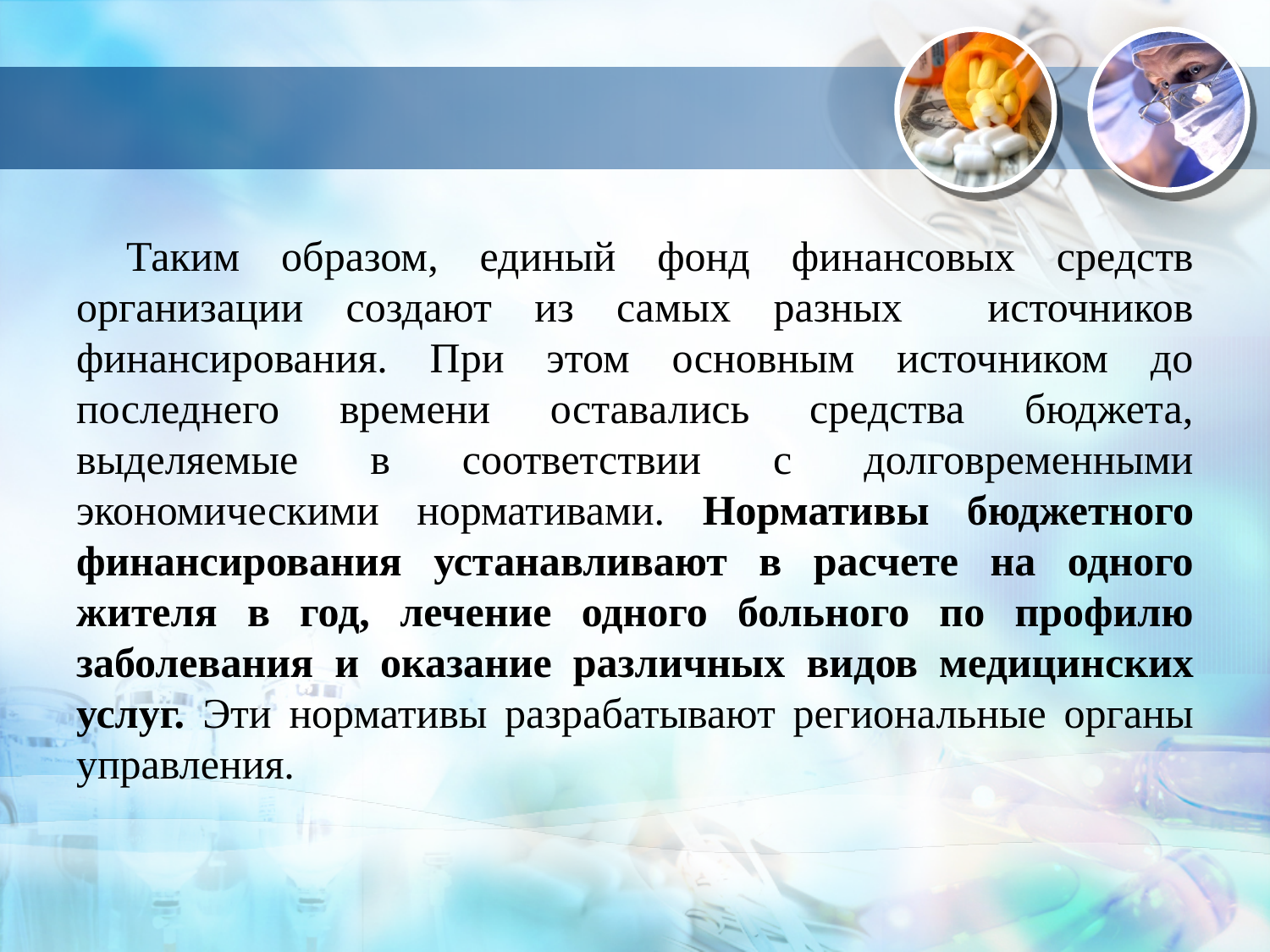

Таким образом, единый фонд финансовых средств организации создают из самых разных  источников финансирования. При этом основным источником до последнего времени оставались средства бюджета, выделяемые в соответствии с долговременными экономическими нормативами. Нормативы бюджетного финансирования устанавливают в расчете на одного жителя в год, лечение одного больного по профилю заболевания и оказание различных видов медицинских услуг. Эти нормативы разрабатывают региональные органы управления.